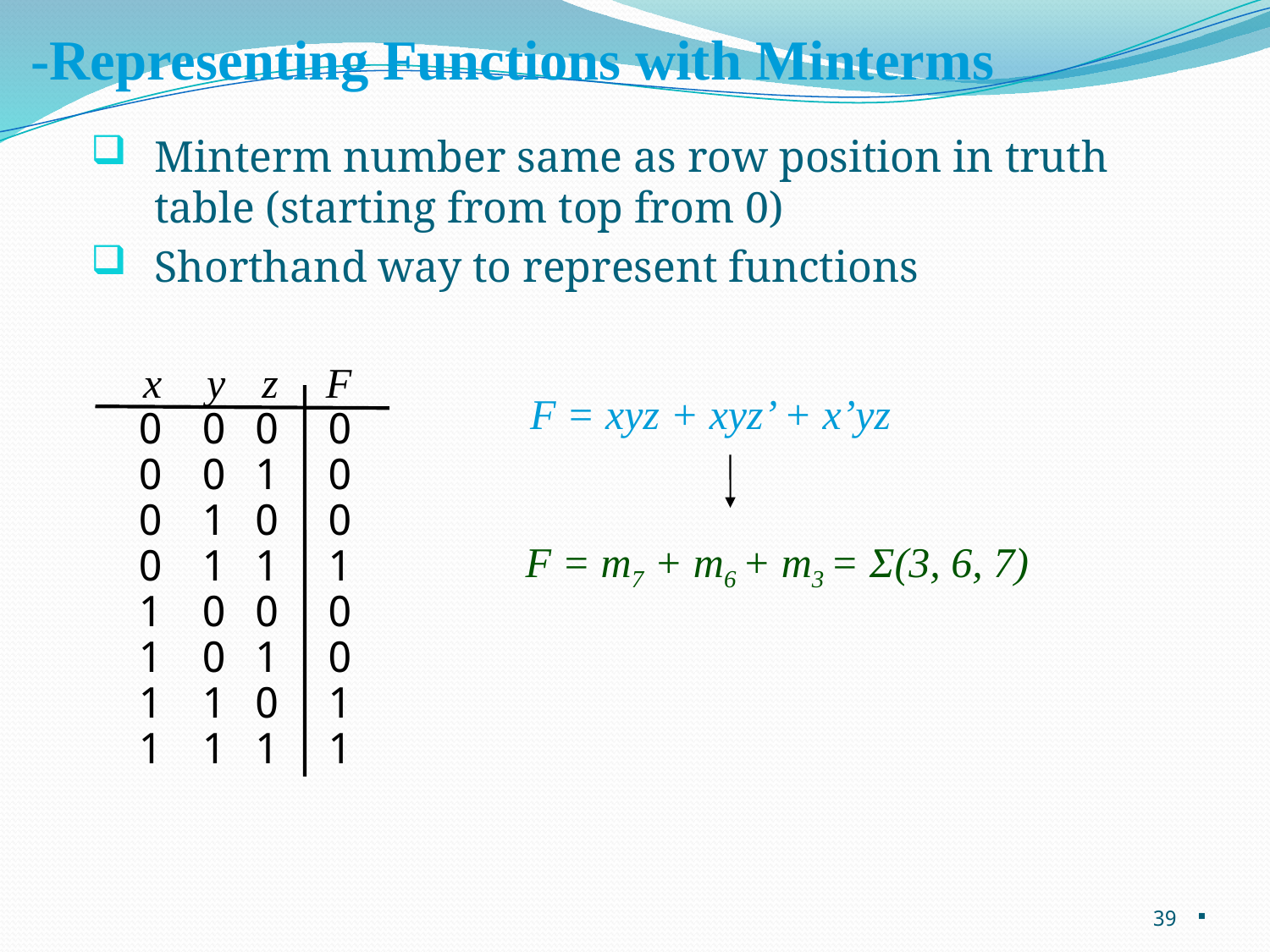

# -Representing Functions with Minterms
Minterm number same as row position in truth table (starting from top from 0)
Shorthand way to represent functions
x
0
0
0
0
1
1
1
1
y
0
0
1
1
0
0
1
1
z
0
1
0
1
0
1
0
1
F
0
0
0
1
0
0
1
1

F = xyz + xyz’ + x’yz

F = m7 + m6 + m3 = Σ(3, 6, 7)

39